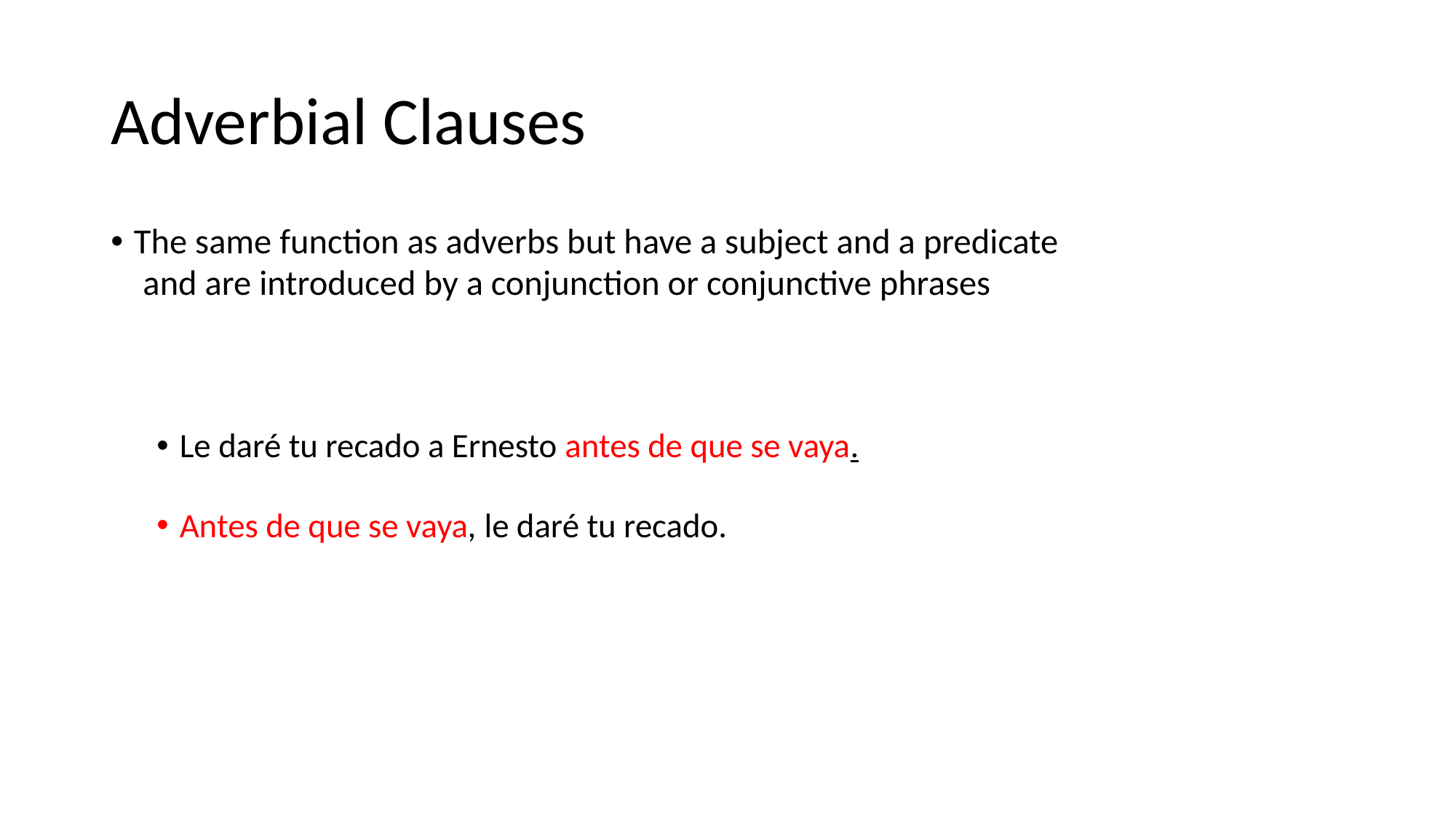

# Adverbial Clauses
The same function as adverbs but have a subject and a predicate
    and are introduced by a conjunction or conjunctive phrases

Le daré tu recado a Ernesto antes de que se vaya.

Antes de que se vaya, le daré tu recado.